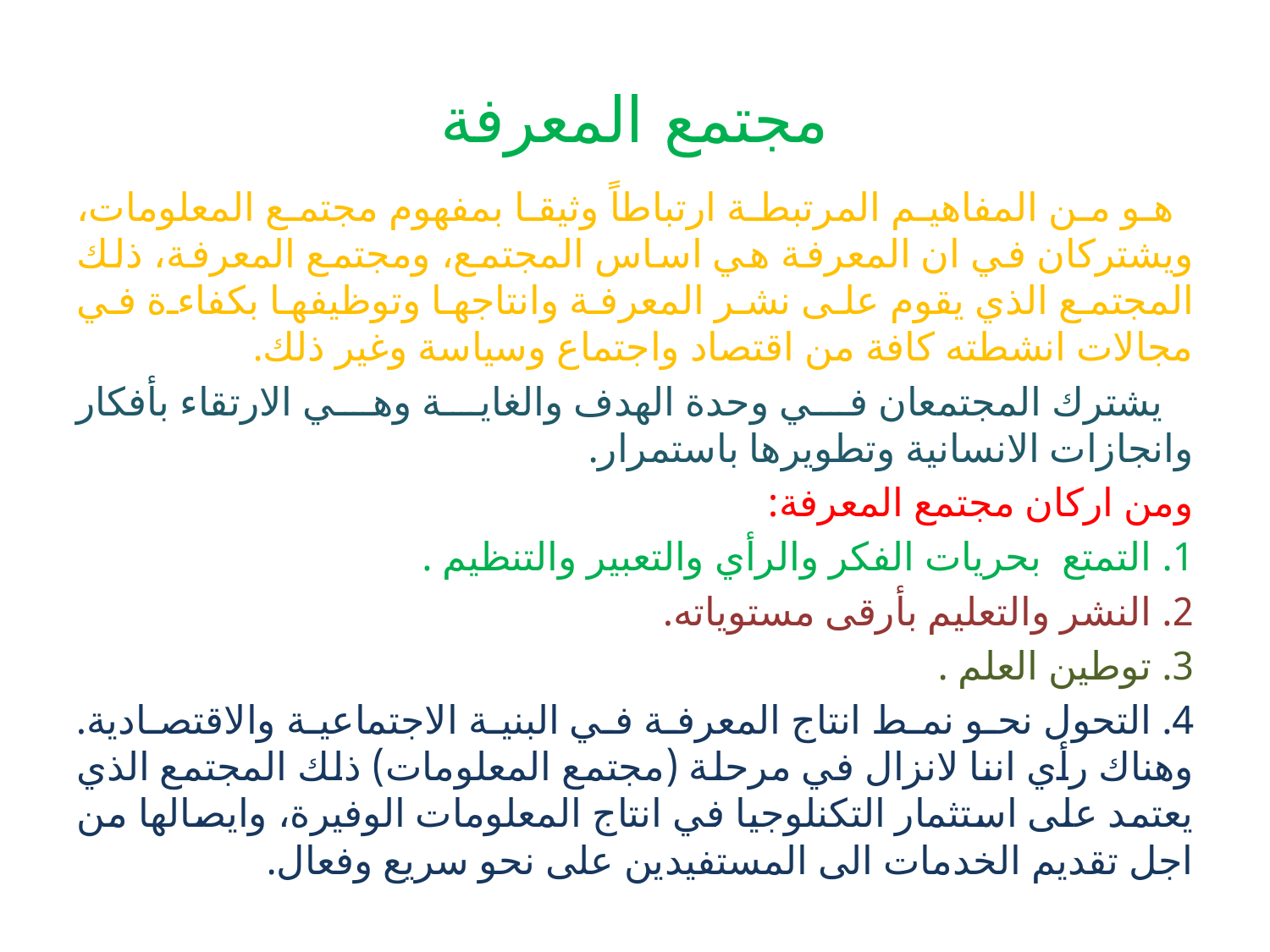

# مجتمع المعرفة
  هو من المفاهيم المرتبطة ارتباطاً وثيقا بمفهوم مجتمع المعلومات، ويشتركان في ان المعرفة هي اساس المجتمع، ومجتمع المعرفة، ذلك المجتمع الذي يقوم على نشر المعرفة وانتاجها وتوظيفها بكفاءة في مجالات انشطته كافة من اقتصاد واجتماع وسياسة وغير ذلك.
   يشترك المجتمعان في وحدة الهدف والغاية وهي الارتقاء بأفكار وانجازات الانسانية وتطويرها باستمرار.
ومن اركان مجتمع المعرفة:
1. التمتع  بحريات الفكر والرأي والتعبير والتنظيم .
2. النشر والتعليم بأرقى مستوياته.
3. توطين العلم .
4. التحول نحو نمط انتاج المعرفة في البنية الاجتماعية والاقتصادية. وهناك رأي اننا لانزال في مرحلة (مجتمع المعلومات) ذلك المجتمع الذي يعتمد على استثمار التكنلوجيا في انتاج المعلومات الوفيرة، وايصالها من اجل تقديم الخدمات الى المستفيدين على نحو سريع وفعال.